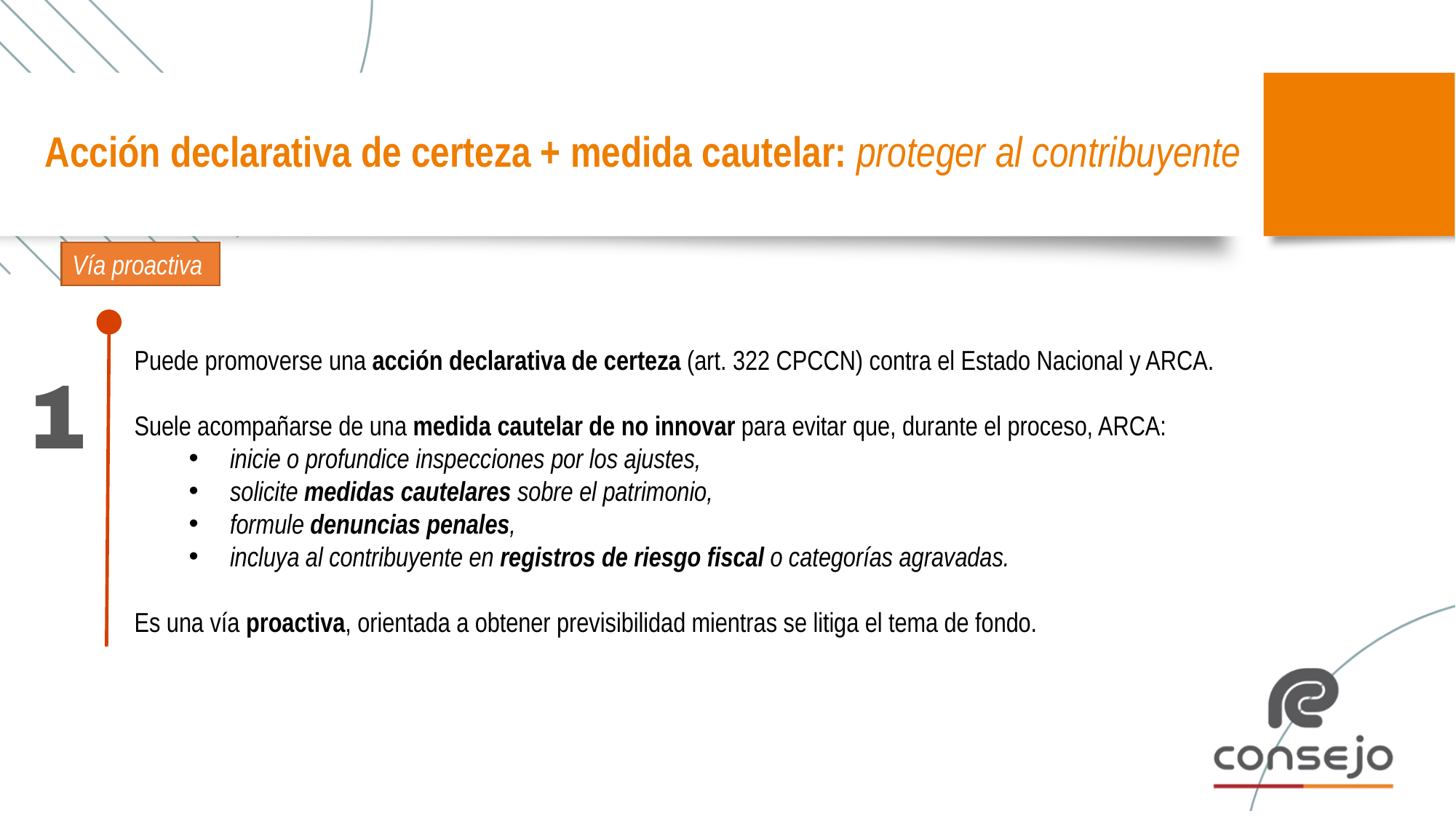

# Acción declarativa de certeza + medida cautelar: proteger al contribuyente
Vía proactiva

Puede promoverse una acción declarativa de certeza (art. 322 CPCCN) contra el Estado Nacional y ARCA.

Suele acompañarse de una medida cautelar de no innovar para evitar que, durante el proceso, ARCA:
inicie o profundice inspecciones por los ajustes,
solicite medidas cautelares sobre el patrimonio,
formule denuncias penales,
incluya al contribuyente en registros de riesgo fiscal o categorías agravadas.

Es una vía proactiva, orientada a obtener previsibilidad mientras se litiga el tema de fondo.
1